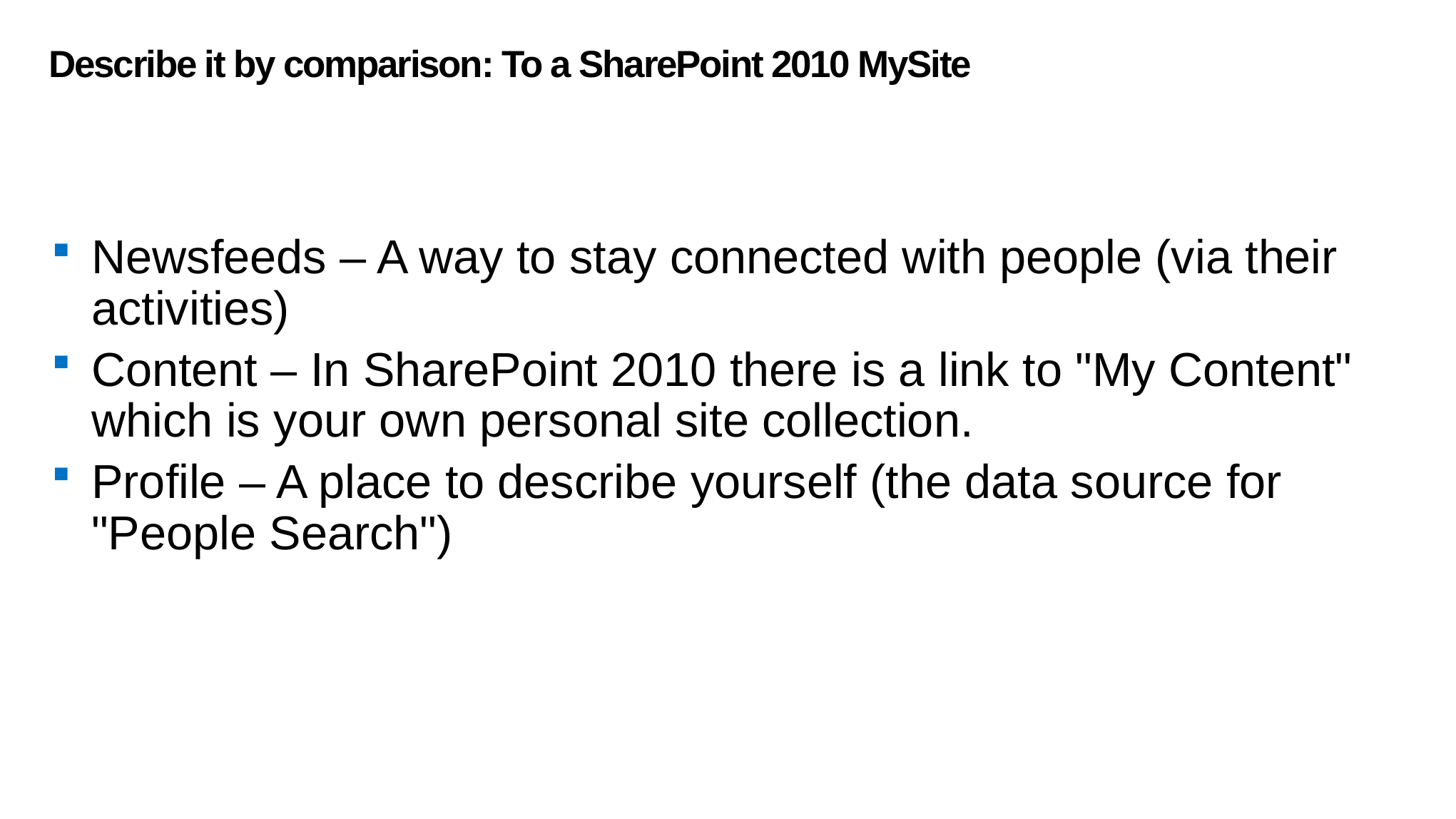

# Describe it by comparison: To a SharePoint 2010 MySite
Newsfeeds – A way to stay connected with people (via their activities)
Content – In SharePoint 2010 there is a link to "My Content" which is your own personal site collection.
Profile – A place to describe yourself (the data source for "People Search")